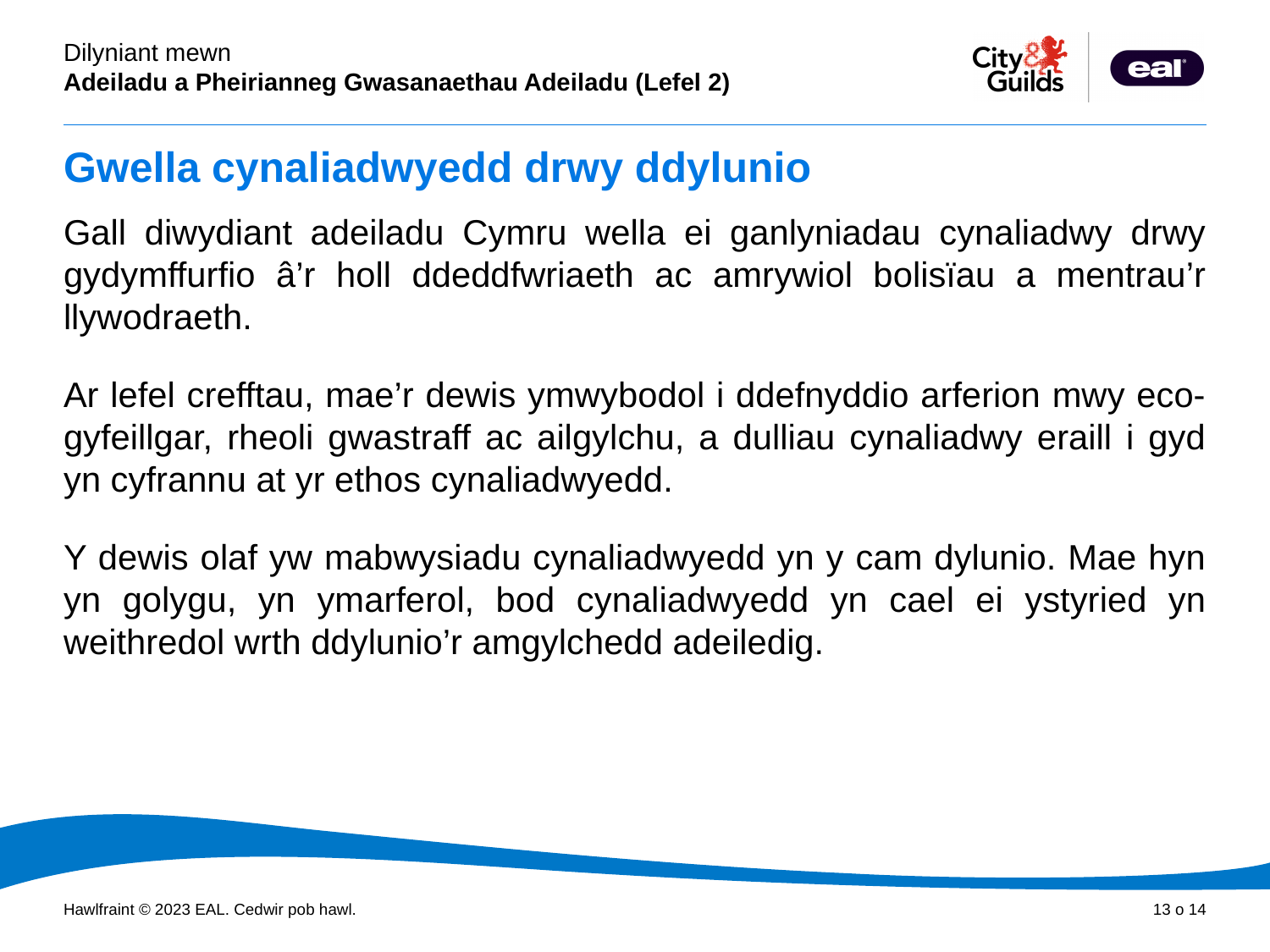

# Gwella cynaliadwyedd drwy ddylunio
Gall diwydiant adeiladu Cymru wella ei ganlyniadau cynaliadwy drwy gydymffurfio â’r holl ddeddfwriaeth ac amrywiol bolisïau a mentrau’r llywodraeth.
Ar lefel crefftau, mae’r dewis ymwybodol i ddefnyddio arferion mwy eco-gyfeillgar, rheoli gwastraff ac ailgylchu, a dulliau cynaliadwy eraill i gyd yn cyfrannu at yr ethos cynaliadwyedd.
Y dewis olaf yw mabwysiadu cynaliadwyedd yn y cam dylunio. Mae hyn yn golygu, yn ymarferol, bod cynaliadwyedd yn cael ei ystyried yn weithredol wrth ddylunio’r amgylchedd adeiledig.